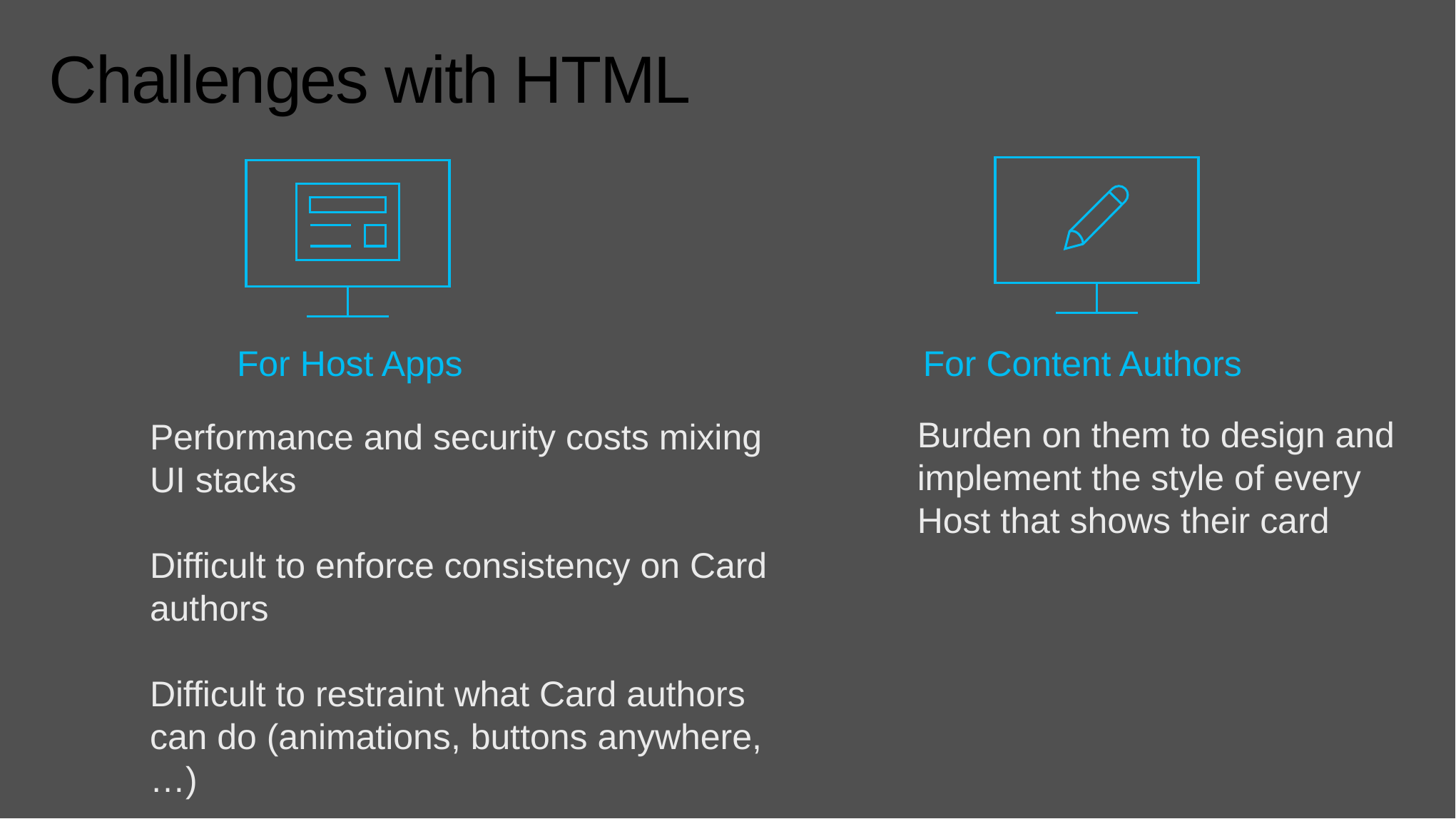

# Challenges with HTML

For Content Authors
For Host Apps
Burden on them to design and implement the style of every Host that shows their card
Performance and security costs mixing UI stacks

Difficult to enforce consistency on Card authors

Difficult to restraint what Card authors can do (animations, buttons anywhere, …)